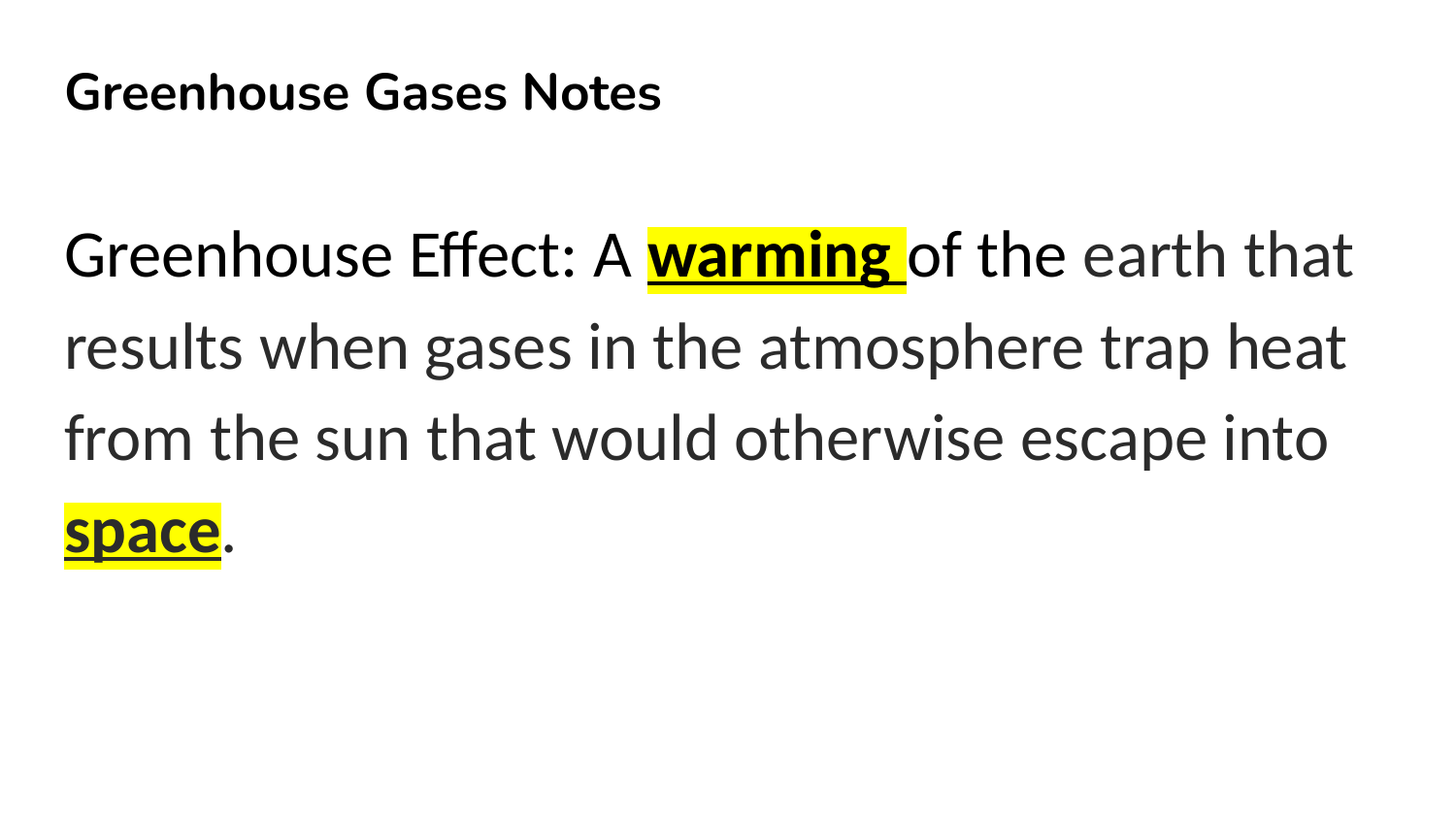

# Greenhouse Gases Notes
Greenhouse Effect: A warming of the earth that results when gases in the atmosphere trap heat from the sun that would otherwise escape into space.